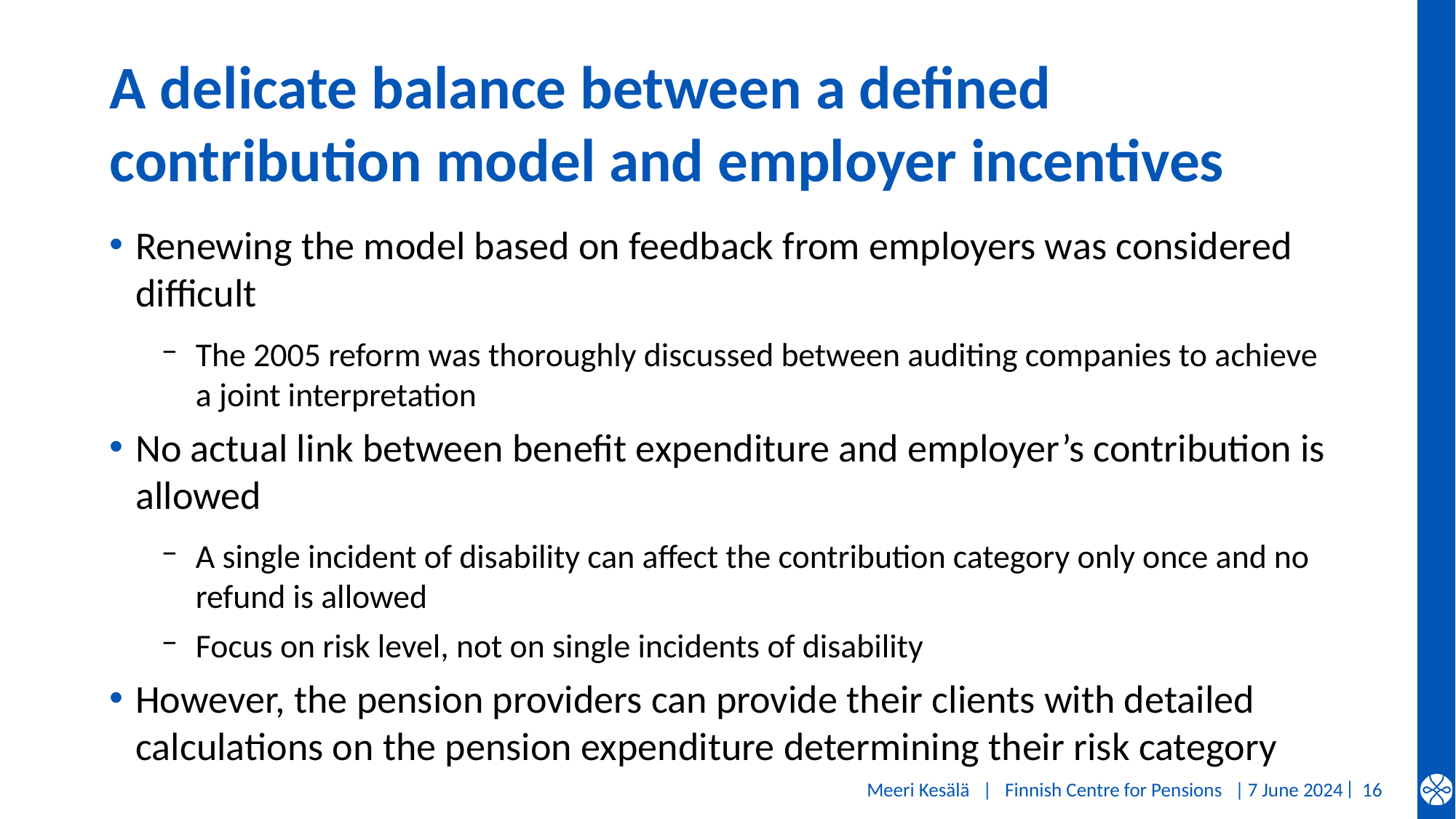

# A delicate balance between a defined contribution model and employer incentives
Renewing the model based on feedback from employers was considered difficult
The 2005 reform was thoroughly discussed between auditing companies to achieve a joint interpretation
No actual link between benefit expenditure and employer’s contribution is allowed
A single incident of disability can affect the contribution category only once and no refund is allowed
Focus on risk level, not on single incidents of disability
However, the pension providers can provide their clients with detailed calculations on the pension expenditure determining their risk category

Meeri Kesälä   |   Finnish Centre for Pensions   |
7 June 2024
16